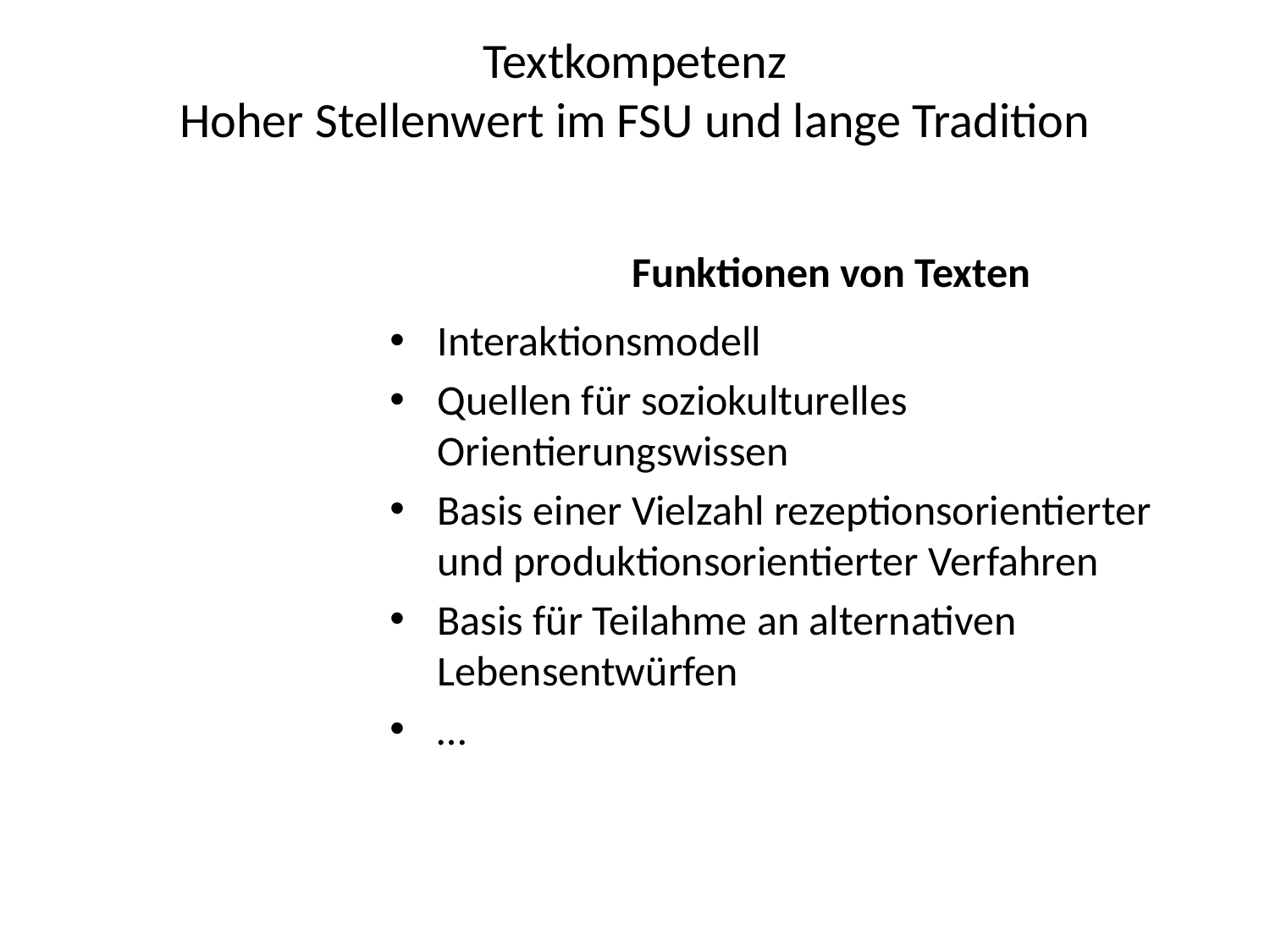

# Textkompetenz Hoher Stellenwert im FSU und lange Tradition
Funktionen von Texten

Interaktionsmodell
Quellen für soziokulturelles Orientierungswissen
Basis einer Vielzahl rezeptionsorientierter und produktionsorientierter Verfahren
Basis für Teilahme an alternativen Lebensentwürfen
…